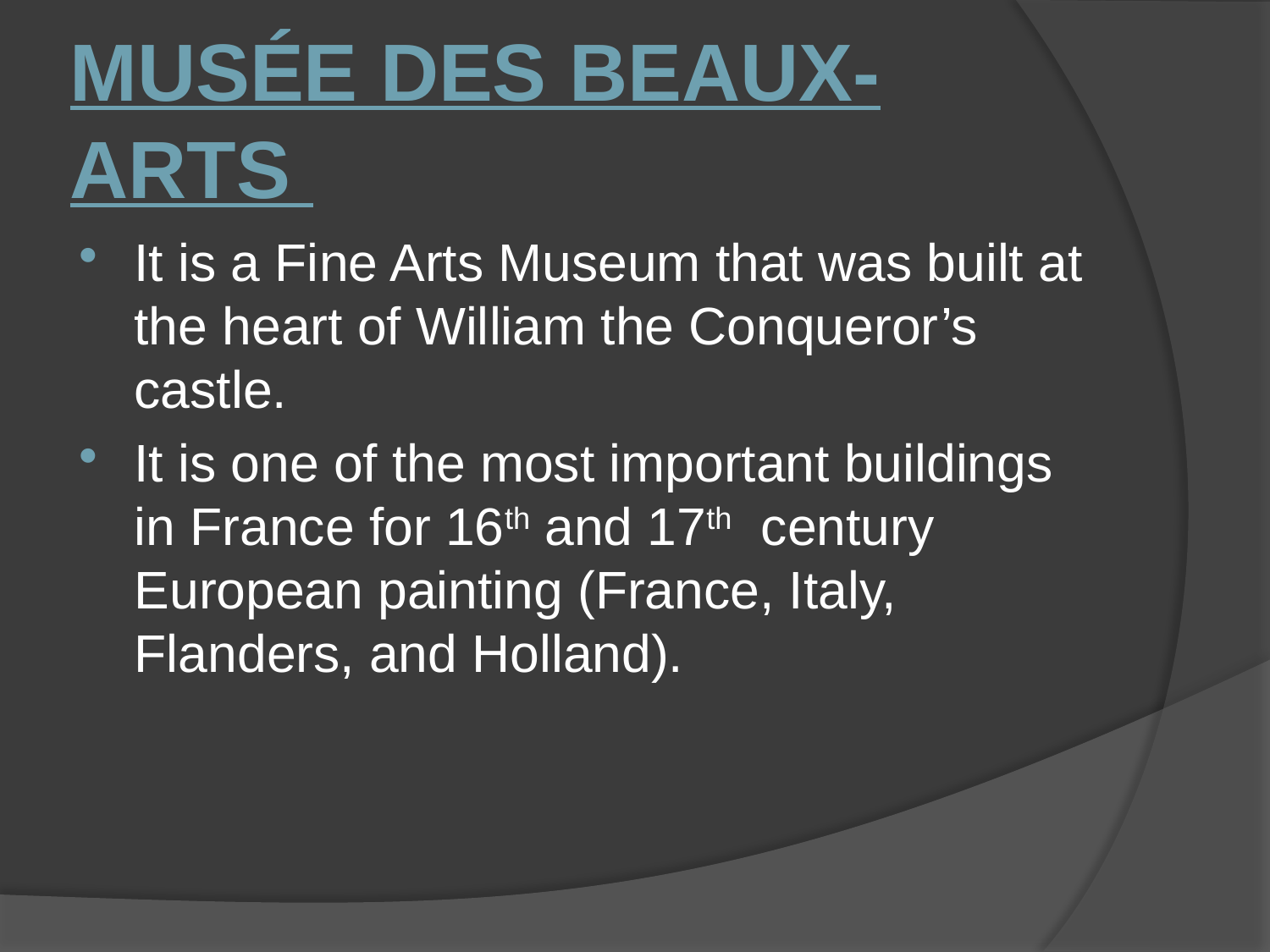

# Musée des Beaux-Arts
It is a Fine Arts Museum that was built at the heart of William the Conqueror’s castle.
It is one of the most important buildings in France for 16th and 17th  century European painting (France, Italy, Flanders, and Holland).